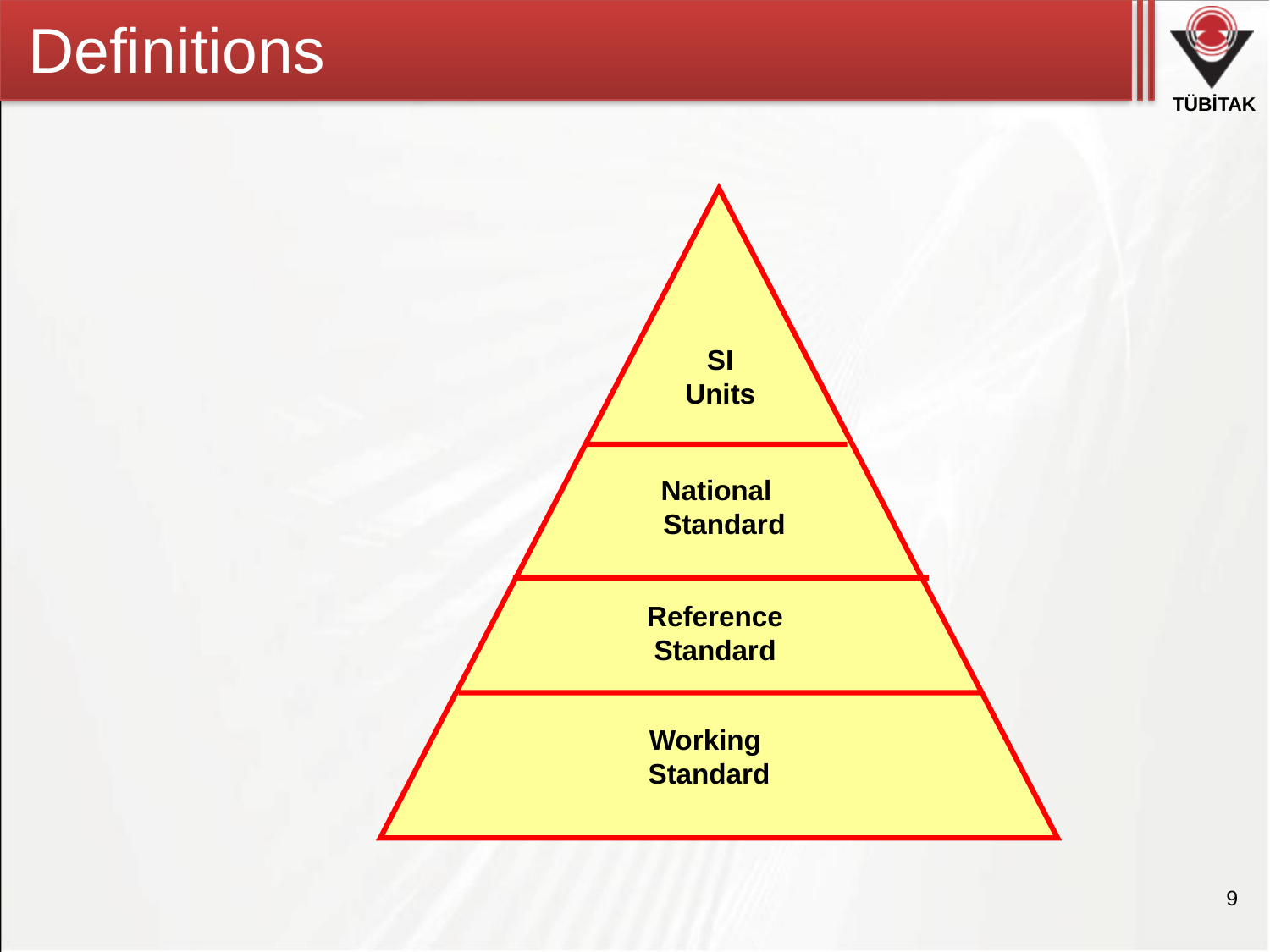

Definitions

SI
Units

National
 Standard

Reference
Standard

Working
Standard

9